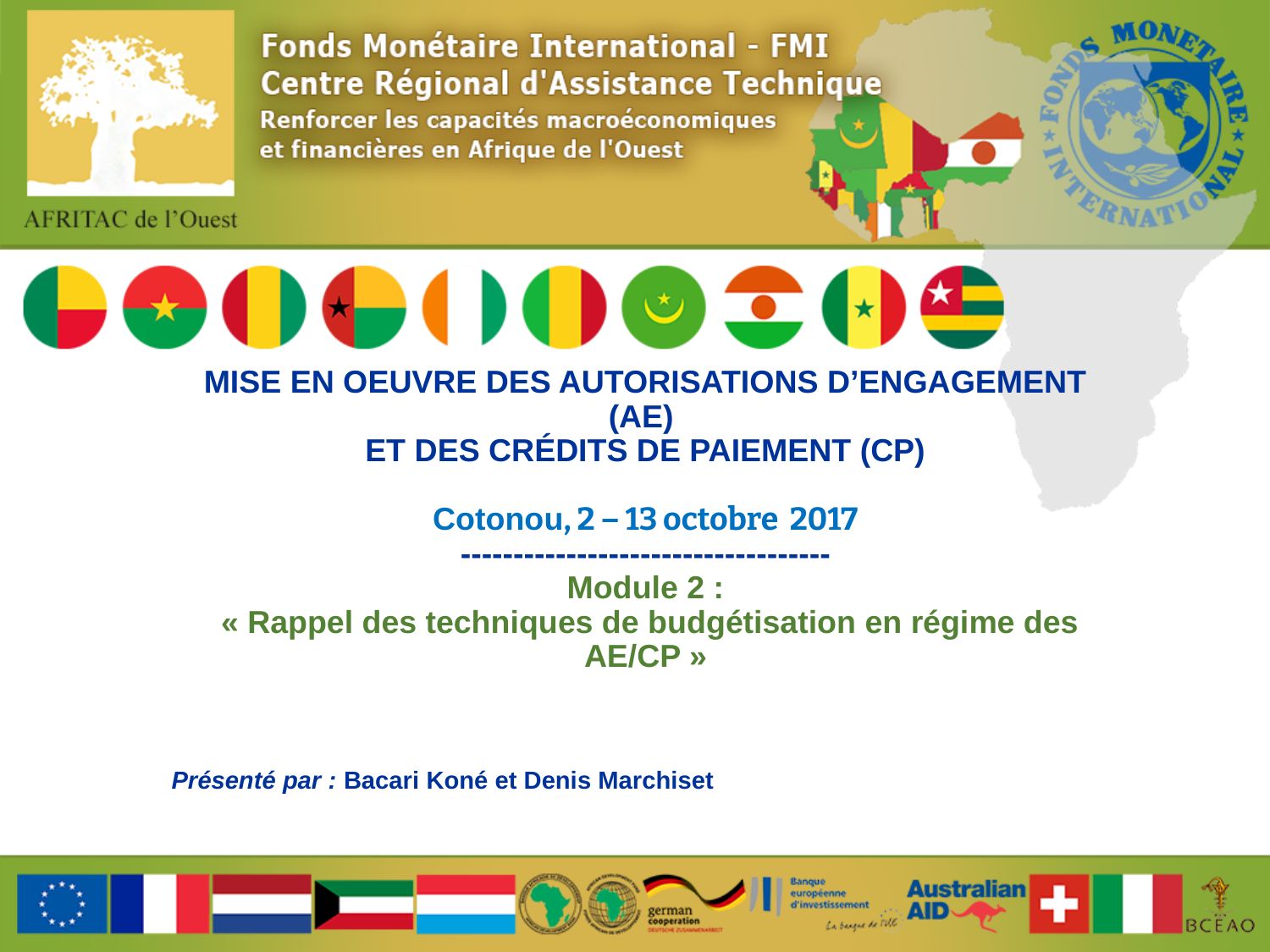

# MISE EN OEUVRE DES AUTORISATIONS D’ENGAGEMENT (AE) ET DES CRÉDITS DE PAIEMENT (CP) Cotonou, 2 – 13 octobre  2017 ----------------------------------- Module 2 : « Rappel des techniques de budgétisation en régime des AE/CP »
Présenté par : Bacari Koné et Denis Marchiset